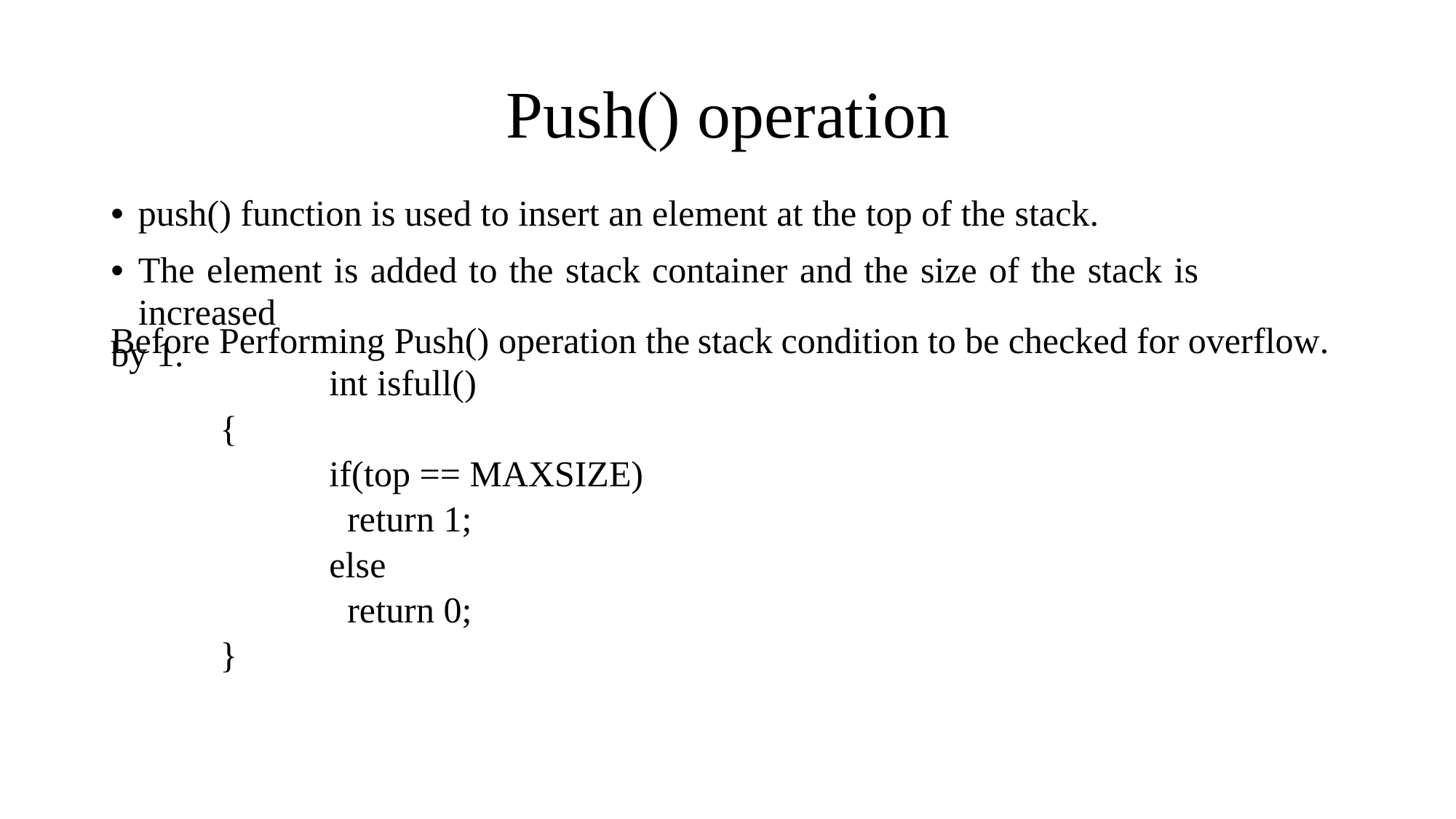

Push() operation
• push() function is used to insert an element at the top of the stack.
• The element is added to the stack container and the size of the stack is increased
by 1.
Before
Performing Push() operation the
int isfull()
{
if(top == MAXSIZE)
return 1;
else
return 0;
}
stack
condition
to
be
checked
for
overflow.